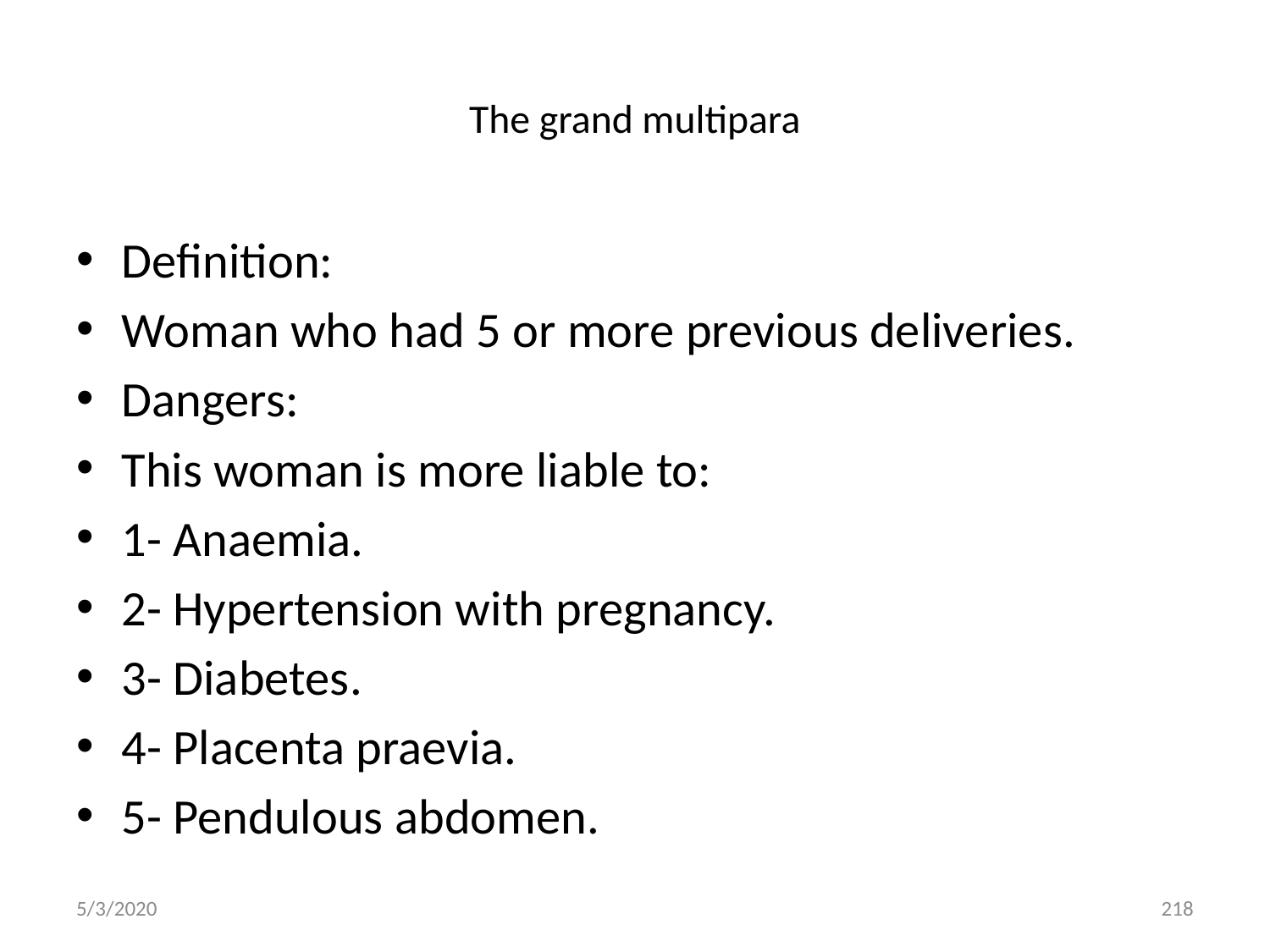

# The grand multipara
Definition:
Woman who had 5 or more previous deliveries.
Dangers:
This woman is more liable to:
1- Anaemia.
2- Hypertension with pregnancy.
3- Diabetes.
4- Placenta praevia.
5- Pendulous abdomen.
5/3/2020
218